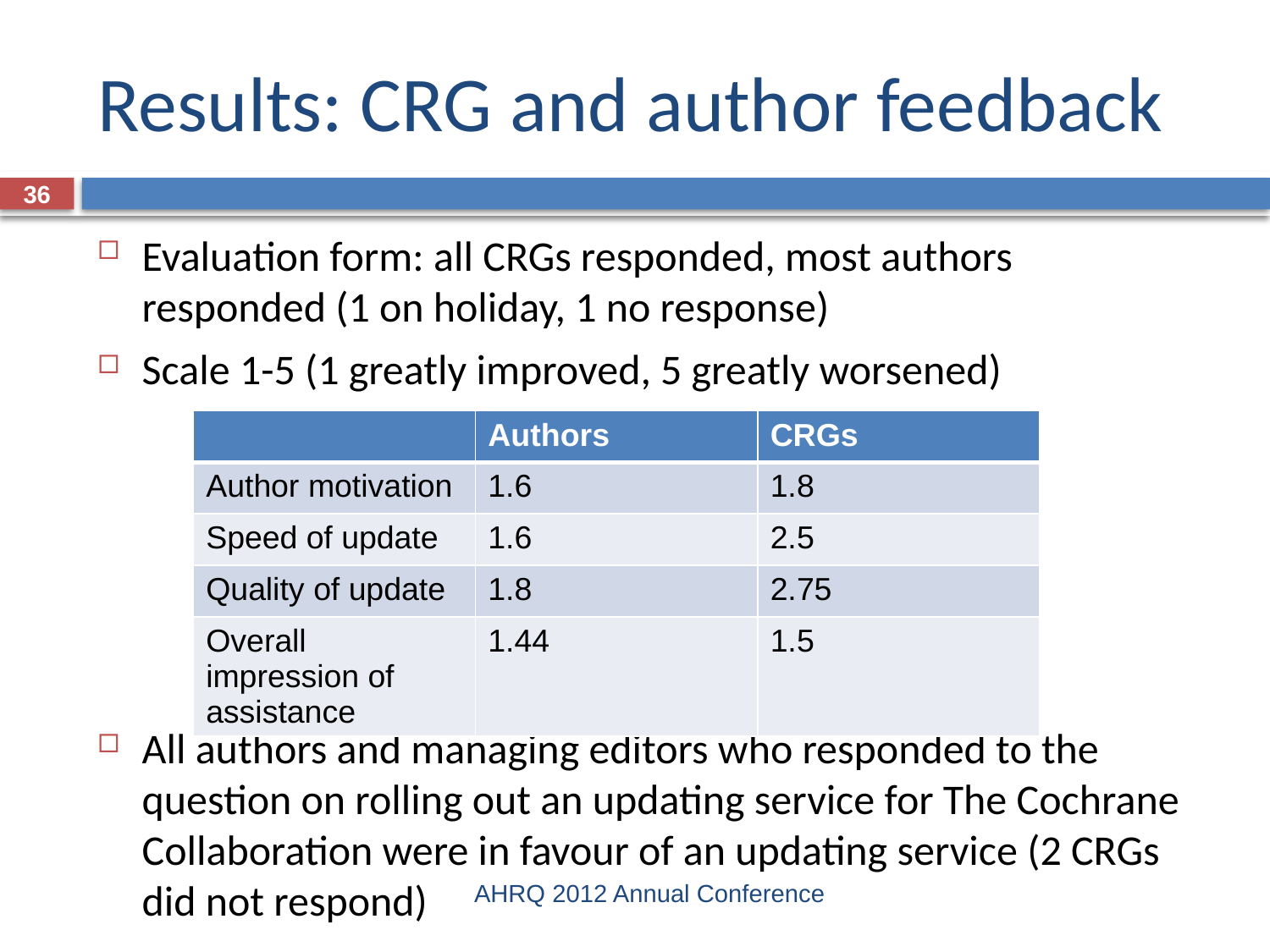

# Results: CRG and author feedback
36
Evaluation form: all CRGs responded, most authors responded (1 on holiday, 1 no response)
Scale 1-5 (1 greatly improved, 5 greatly worsened)

All authors and managing editors who responded to the question on rolling out an updating service for The Cochrane Collaboration were in favour of an updating service (2 CRGs did not respond)
|  | Authors | CRGs |
| --- | --- | --- |
| Author motivation | 1.6 | 1.8 |
| Speed of update | 1.6 | 2.5 |
| Quality of update | 1.8 | 2.75 |
| Overall impression of assistance | 1.44 | 1.5 |
AHRQ 2012 Annual Conference